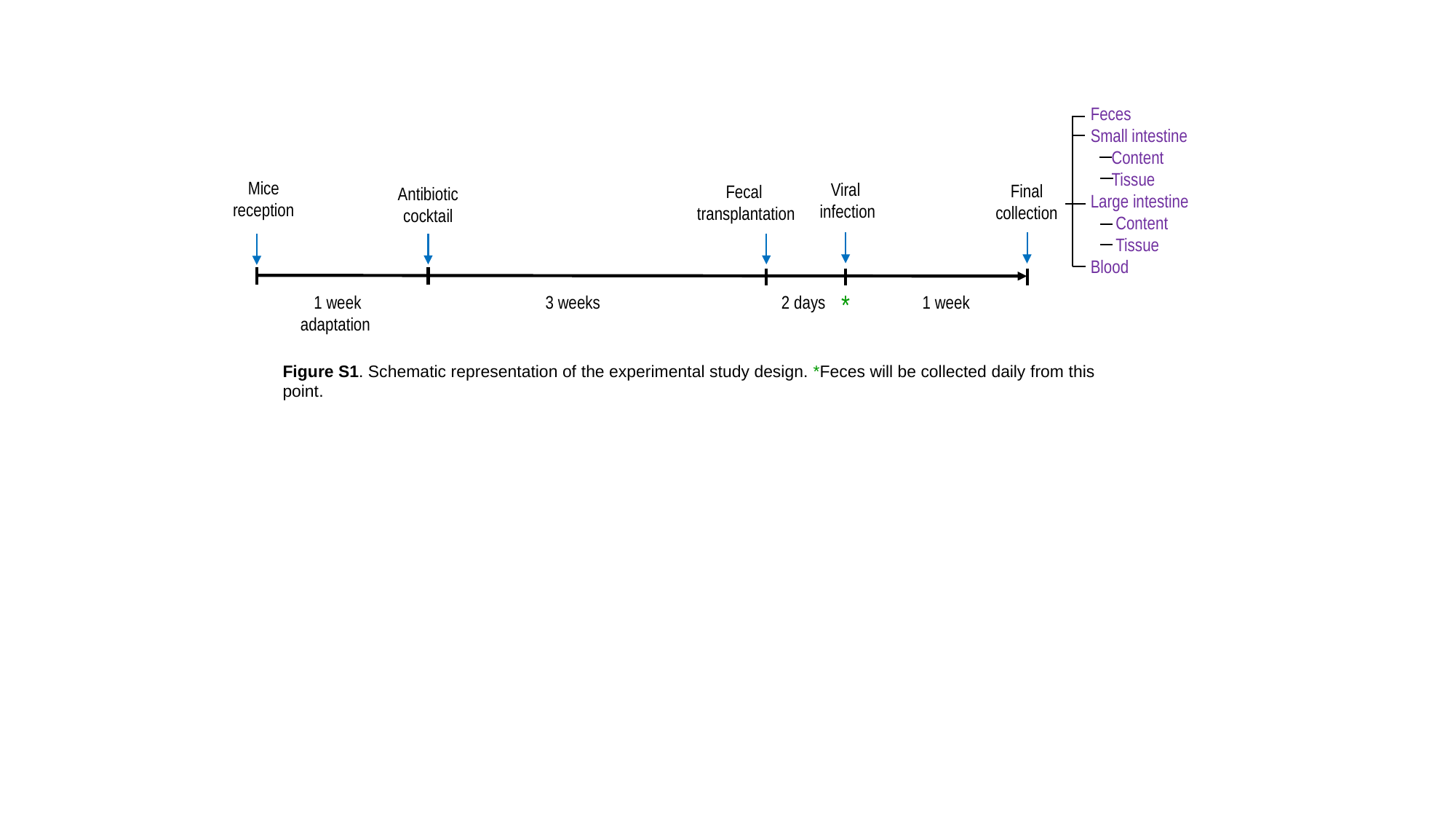

Feces
Small intestine
     Content
     Tissue
Large intestine
      Content
      Tissue
Blood
Mice
reception
Viral
 infection
Final
collection
Fecal
transplantation
Antibiotic
cocktail

*
1 week
adaptation
3 weeks
2 days
1 week
Figure S1. Schematic representation of the experimental study design. *Feces will be collected daily from this point.